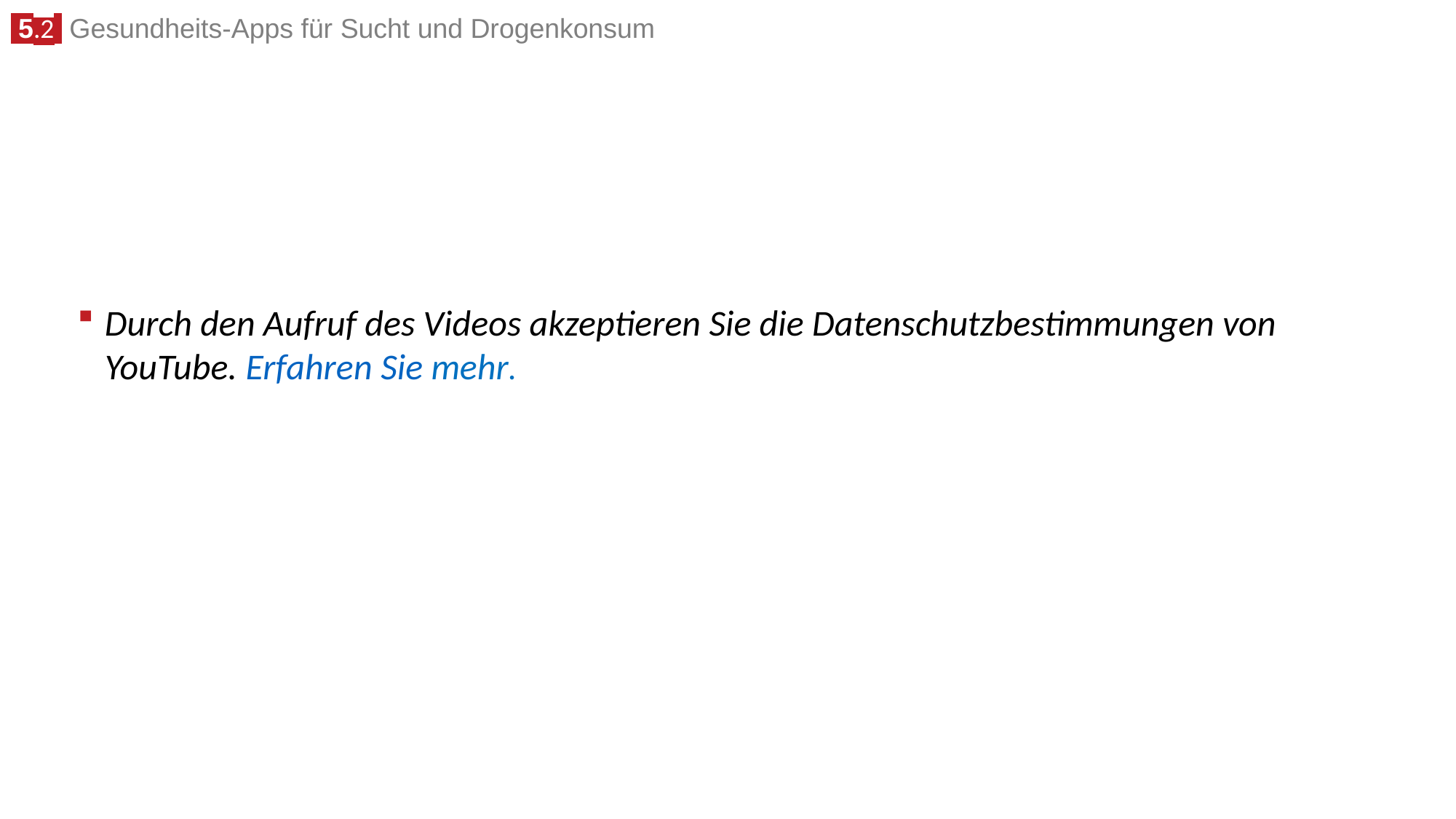

#
Durch den Aufruf des Videos akzeptieren Sie die Datenschutzbestimmungen von YouTube. Erfahren Sie mehr.